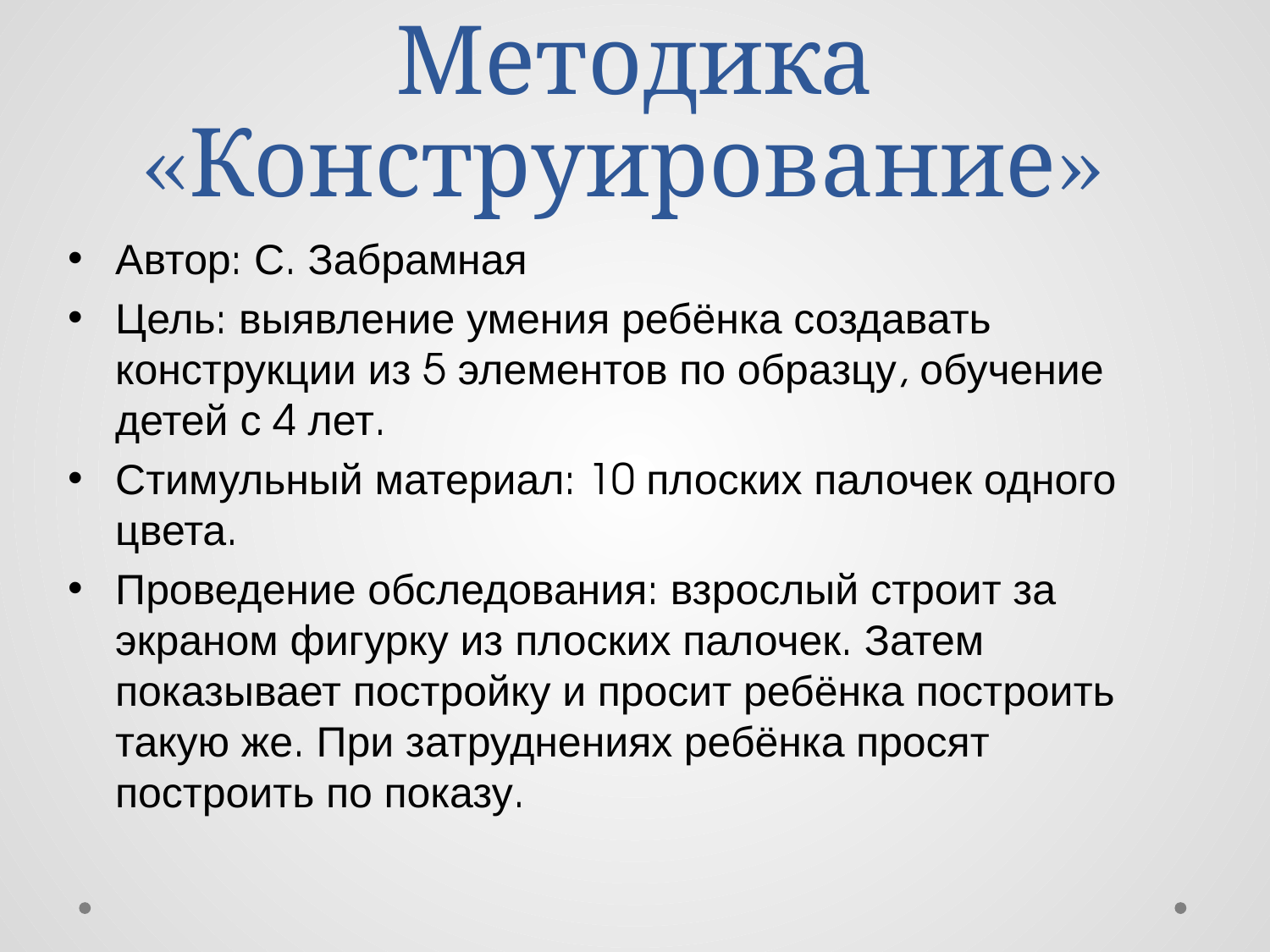

# Методика «Конструирование»
Автор: С. Забрамная
Цель: выявление умения ребёнка создавать конструкции из 5 элементов по образцу, обучение детей с 4 лет.
Стимульный материал: 10 плоских палочек одного цвета.
Проведение обследования: взрослый строит за экраном фигурку из плоских палочек. Затем показывает постройку и просит ребёнка построить такую же. При затруднениях ребёнка просят построить по показу.